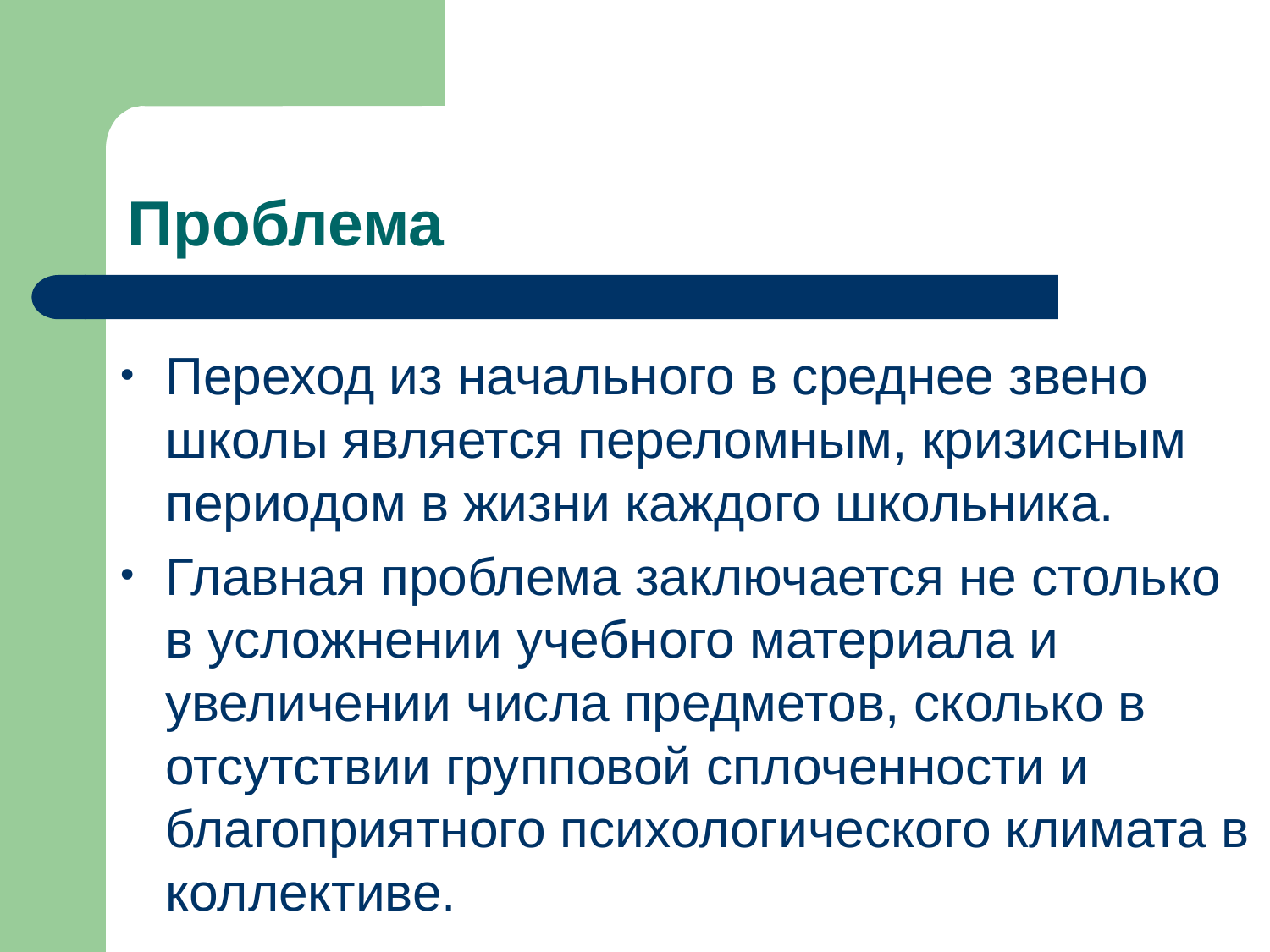

# Проблема
Переход из начального в среднее звено школы является переломным, кризисным периодом в жизни каждого школьника.
Главная проблема заключается не столько в усложнении учебного материала и увеличении числа предметов, сколько в отсутствии групповой сплоченности и благоприятного психологического климата в коллективе.